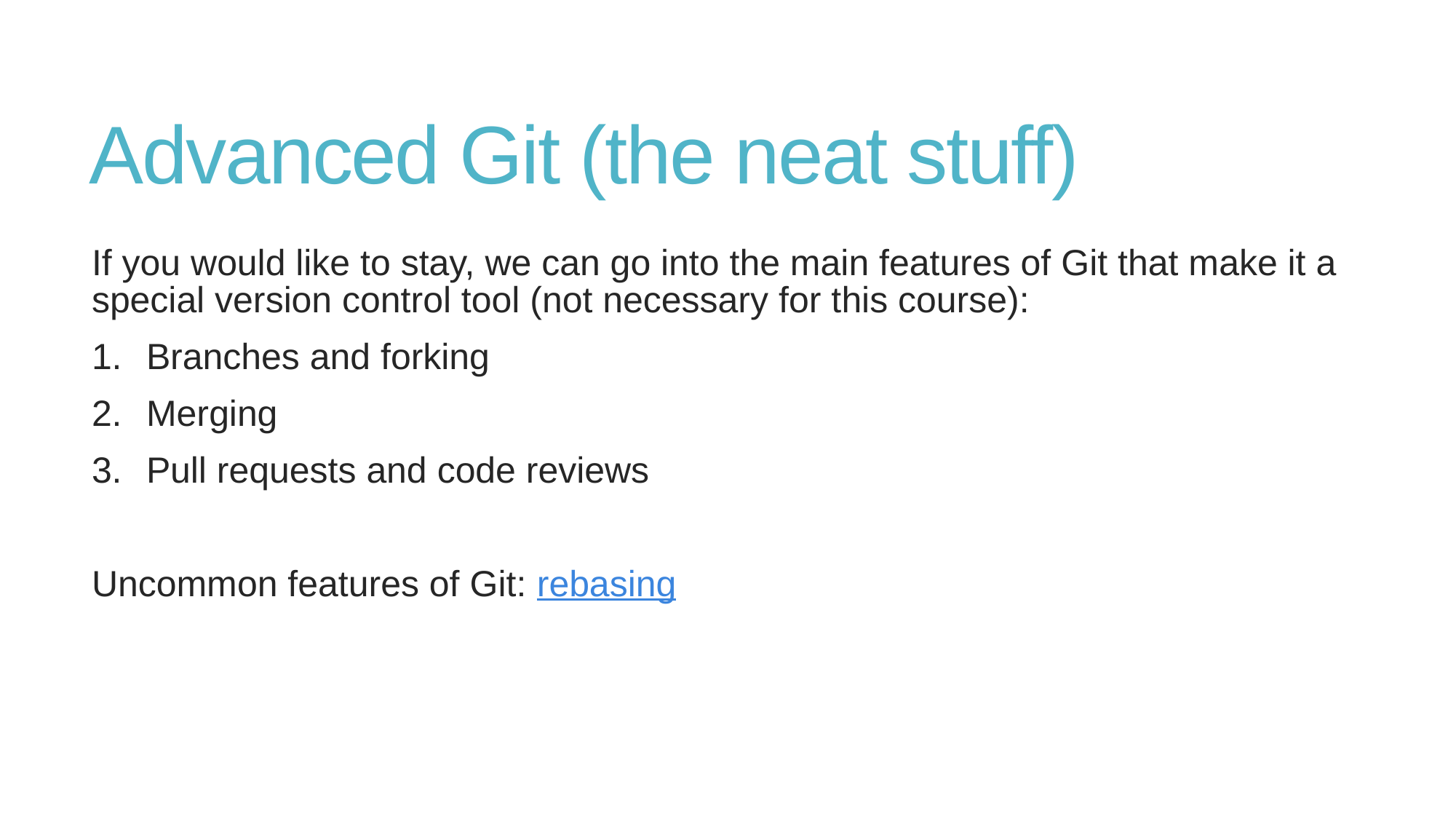

# Advanced Git (the neat stuff)
If you would like to stay, we can go into the main features of Git that make it a special version control tool (not necessary for this course):
Branches and forking
Merging
Pull requests and code reviews

Uncommon features of Git: rebasing